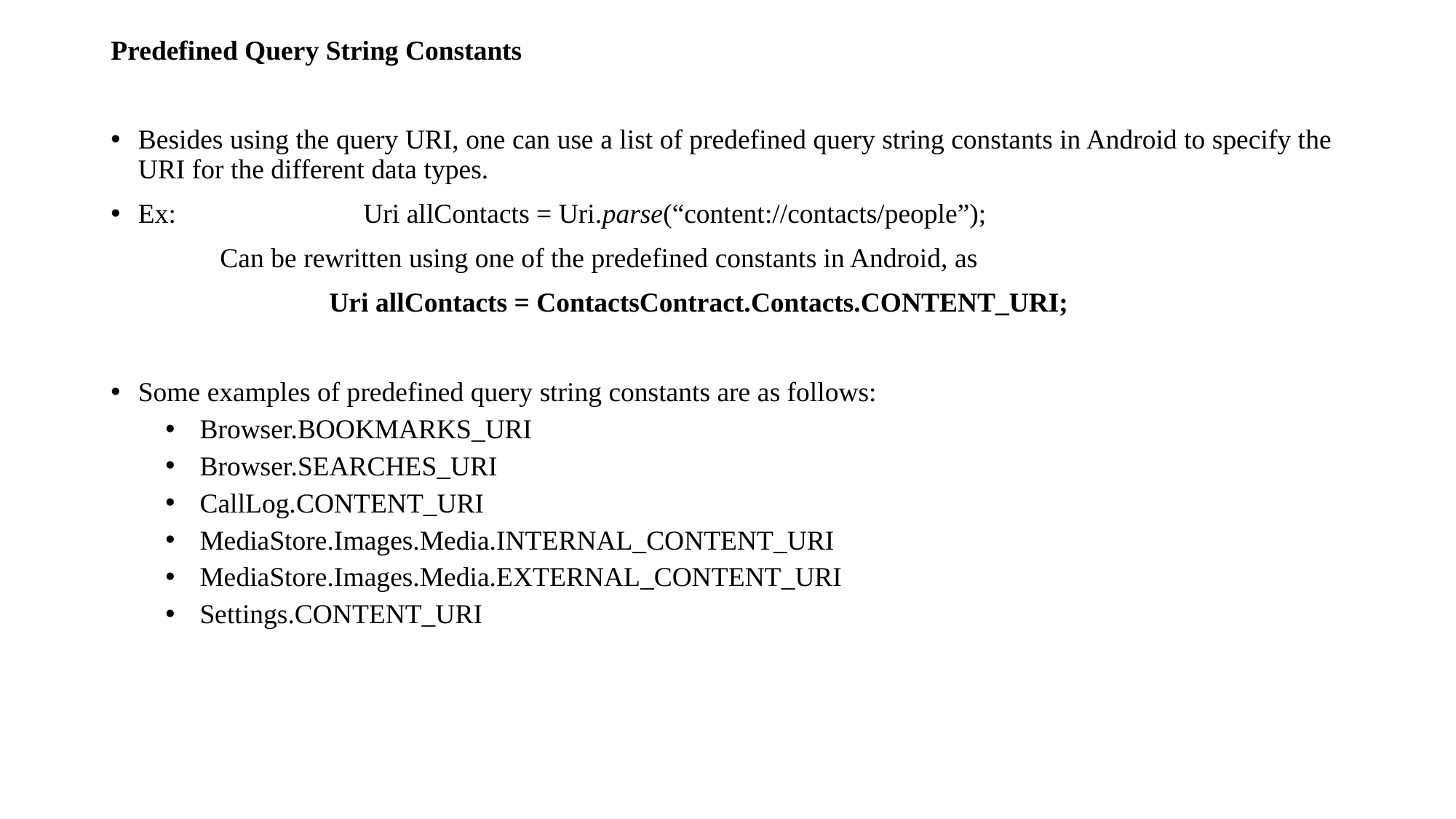

Predefined Query String Constants

Besides using the query URI, one can use a list of predefined query string constants in Android to specify the URI for the different data types.
Ex:		 Uri allContacts = Uri.parse(“content://contacts/people”);
	Can be rewritten using one of the predefined constants in Android, as
		Uri allContacts = ContactsContract.Contacts.CONTENT_URI;

Some examples of predefined query string constants are as follows:
 Browser.BOOKMARKS_URI
 Browser.SEARCHES_URI
 CallLog.CONTENT_URI
 MediaStore.Images.Media.INTERNAL_CONTENT_URI
 MediaStore.Images.Media.EXTERNAL_CONTENT_URI
 Settings.CONTENT_URI